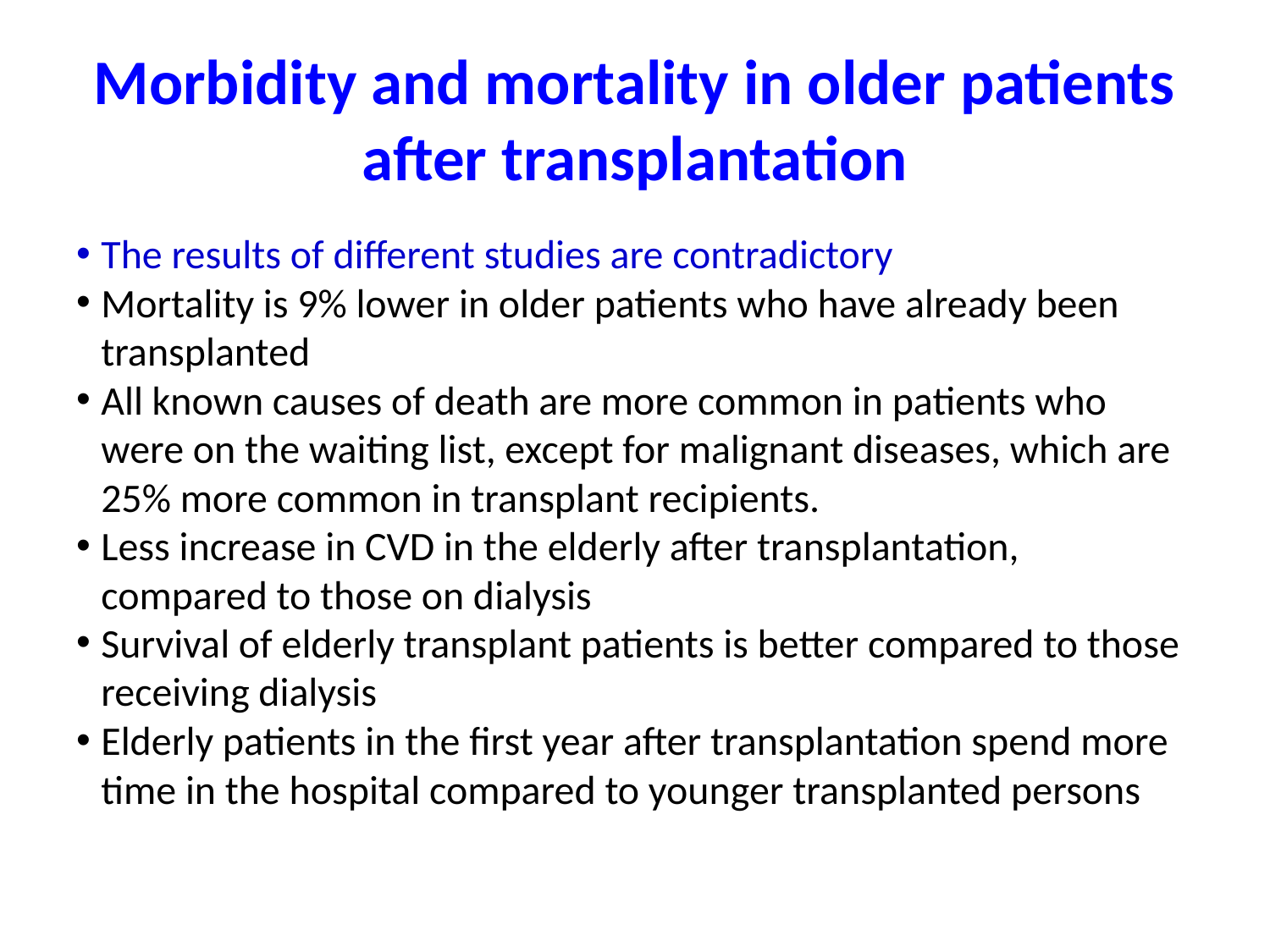

# Morbidity and mortality in older patients after transplantation
The results of different studies are contradictory
Mortality is 9% lower in older patients who have already been transplanted
All known causes of death are more common in patients who were on the waiting list, except for malignant diseases, which are 25% more common in transplant recipients.
Less increase in CVD in the elderly after transplantation, compared to those on dialysis
Survival of elderly transplant patients is better compared to those receiving dialysis
Elderly patients in the first year after transplantation spend more time in the hospital compared to younger transplanted persons